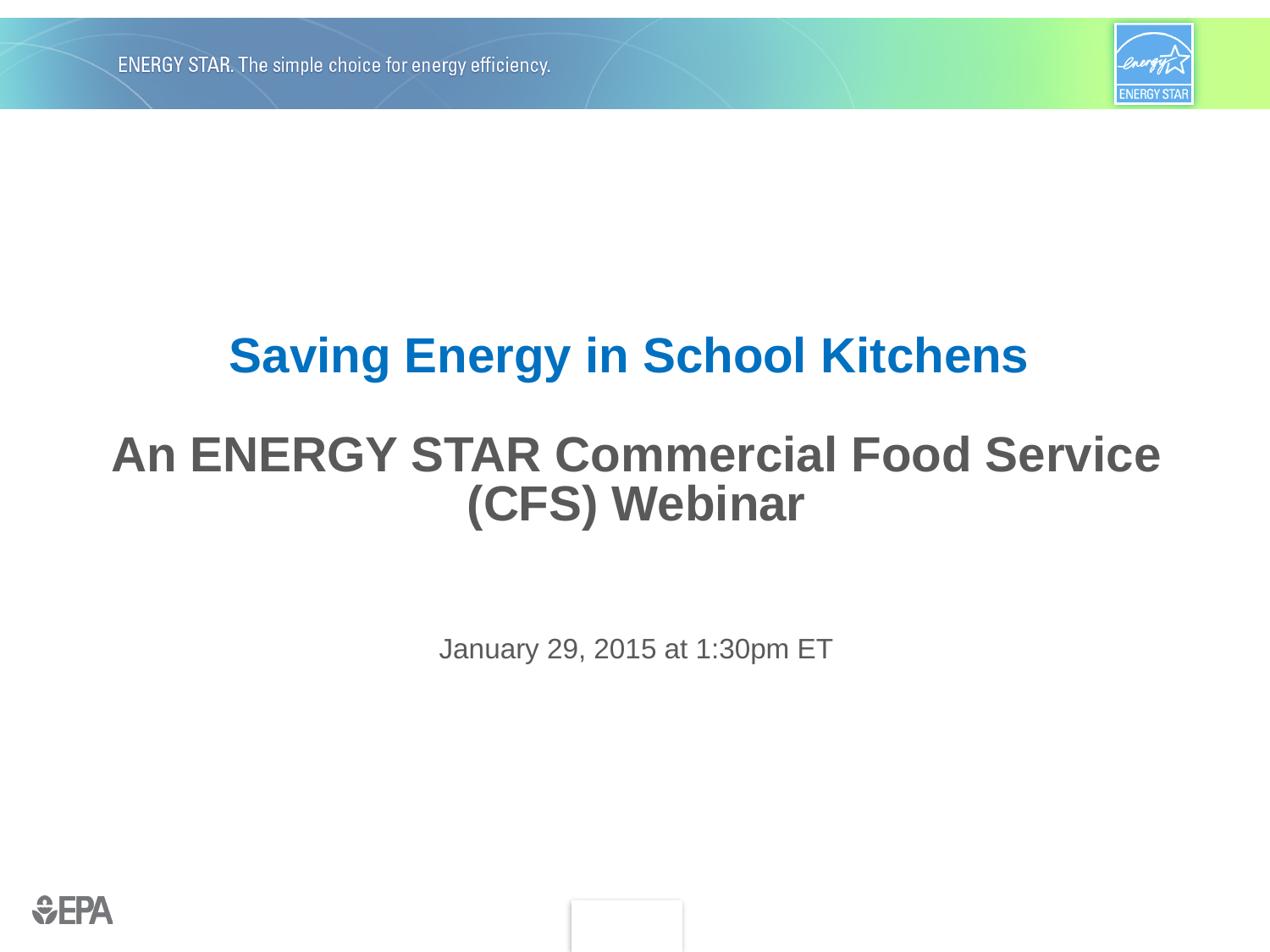

Saving Energy in School Kitchens
An ENERGY STAR Commercial Food Service (CFS) Webinar
January 29, 2015 at 1:30pm ET